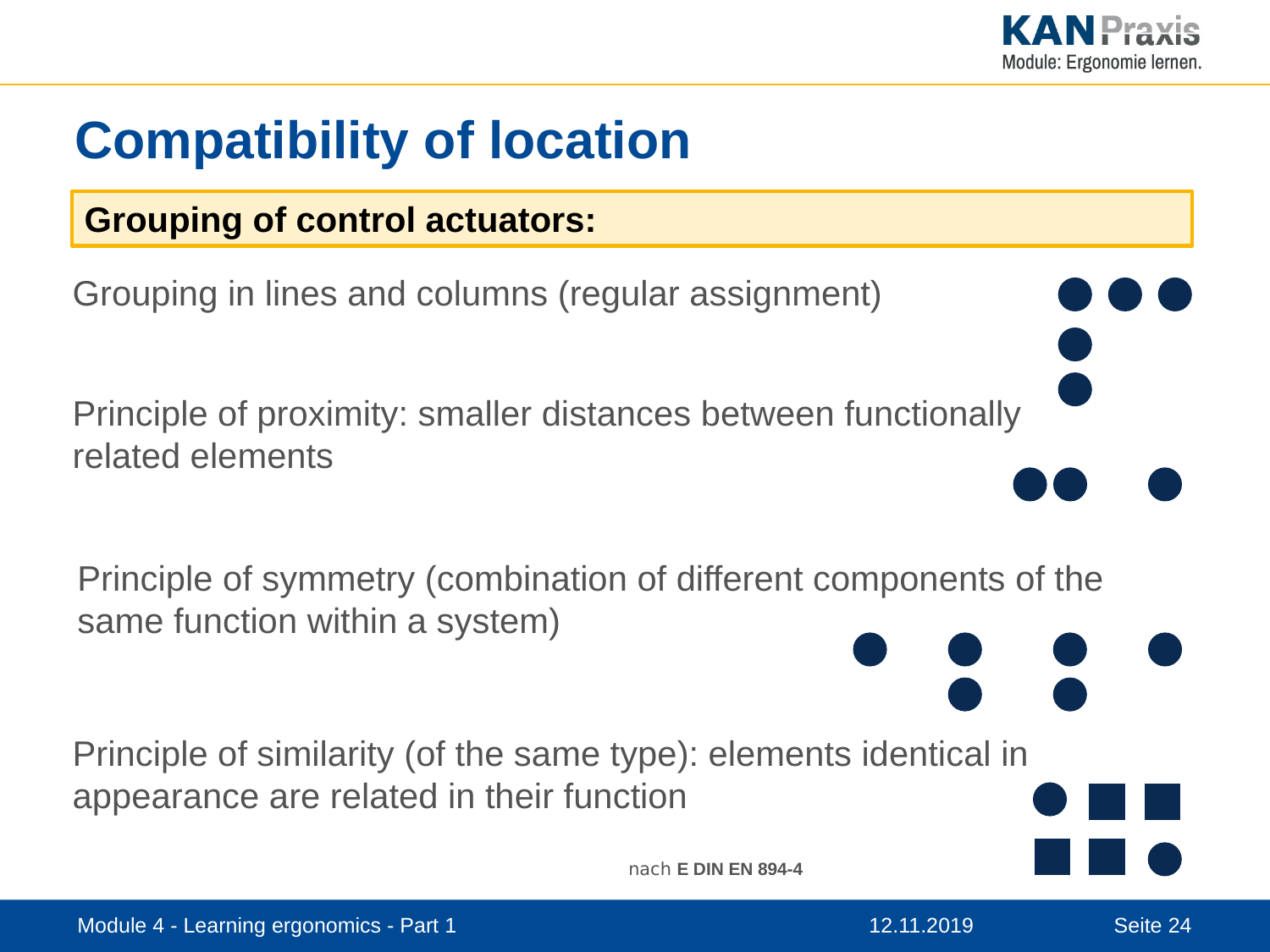

# Compatibility of location
Grouping of control actuators:
Grouping in lines and columns (regular assignment)

Principle of proximity: smaller distances between functionally
related elements

Principle of symmetry (combination of different components of the same function within a system)

Principle of similarity (of the same type): elements identical in appearance are related in their function

nach E DIN EN 894-4
Module 4 - Learning ergonomics - Part 1
12.11.2019
24